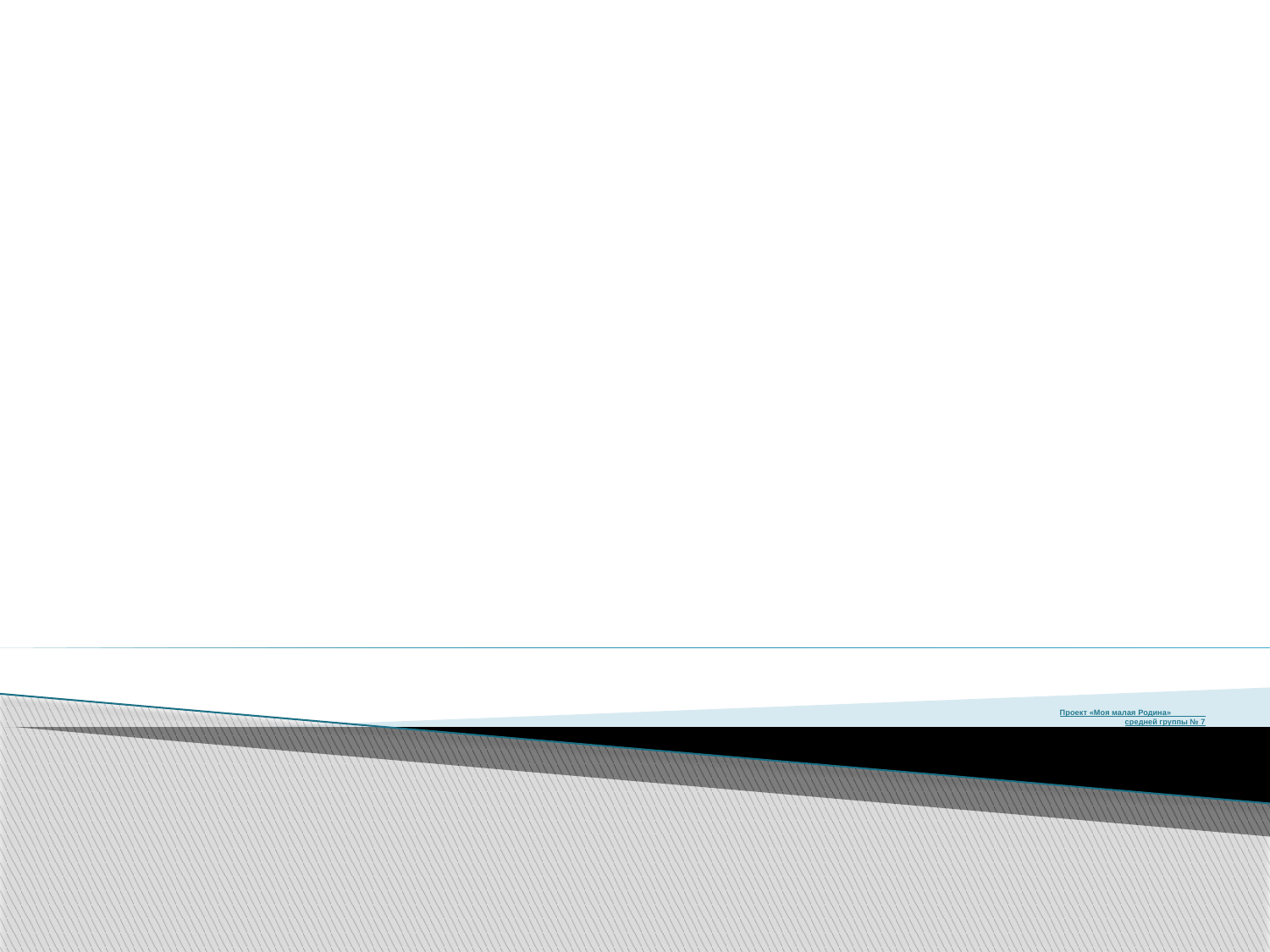

# Проект «Моя малая Родина» средней группы № 7 Воспитатели: Шокирова Ш.С. Магомедова И.Р.